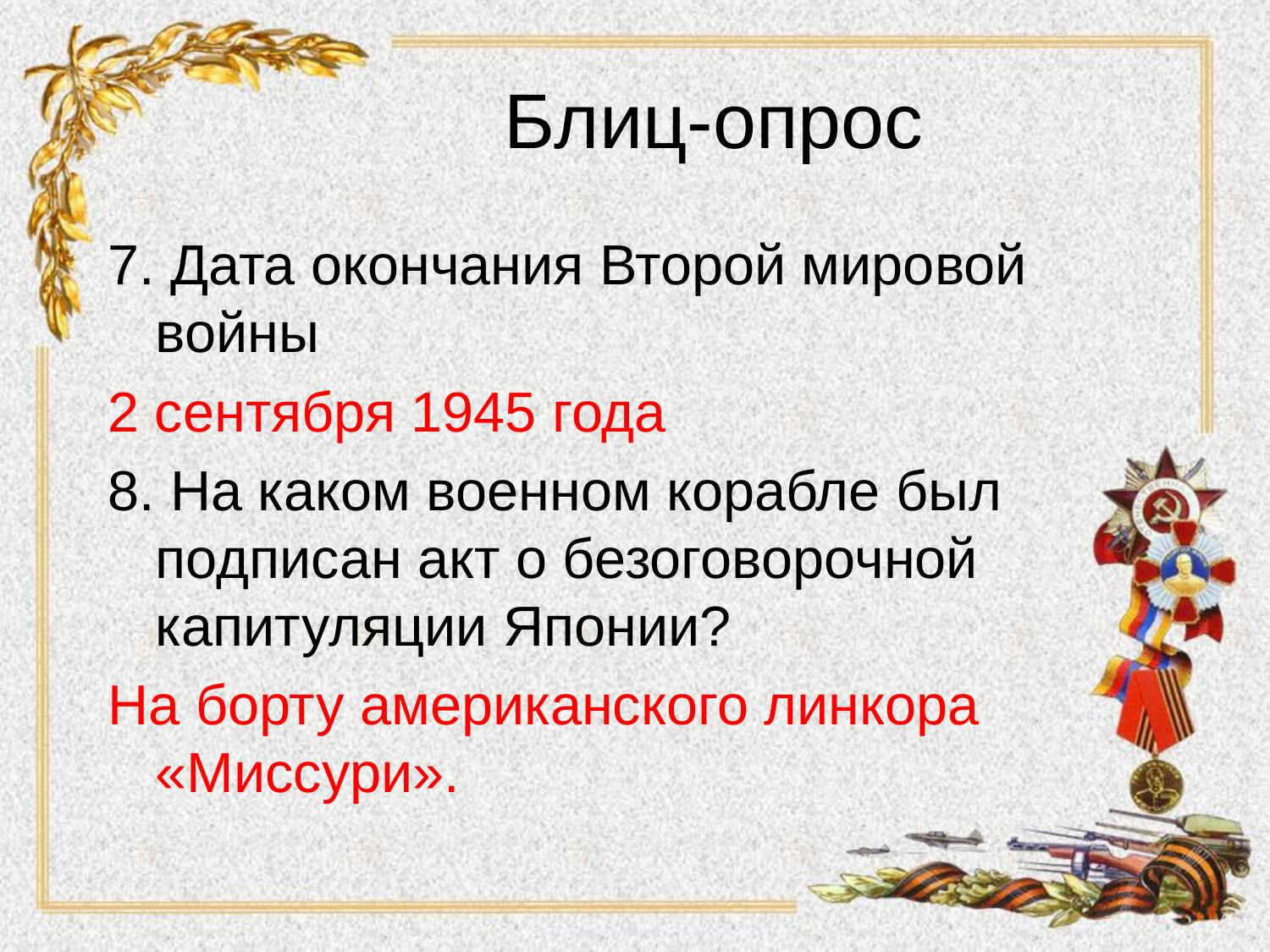

# Блиц-опрос
7. Дата окончания Второй мировой войны
2 сентября 1945 года
8. На каком военном корабле был подписан акт о безоговорочной капитуляции Японии?
На борту американского линкора «Миссури».